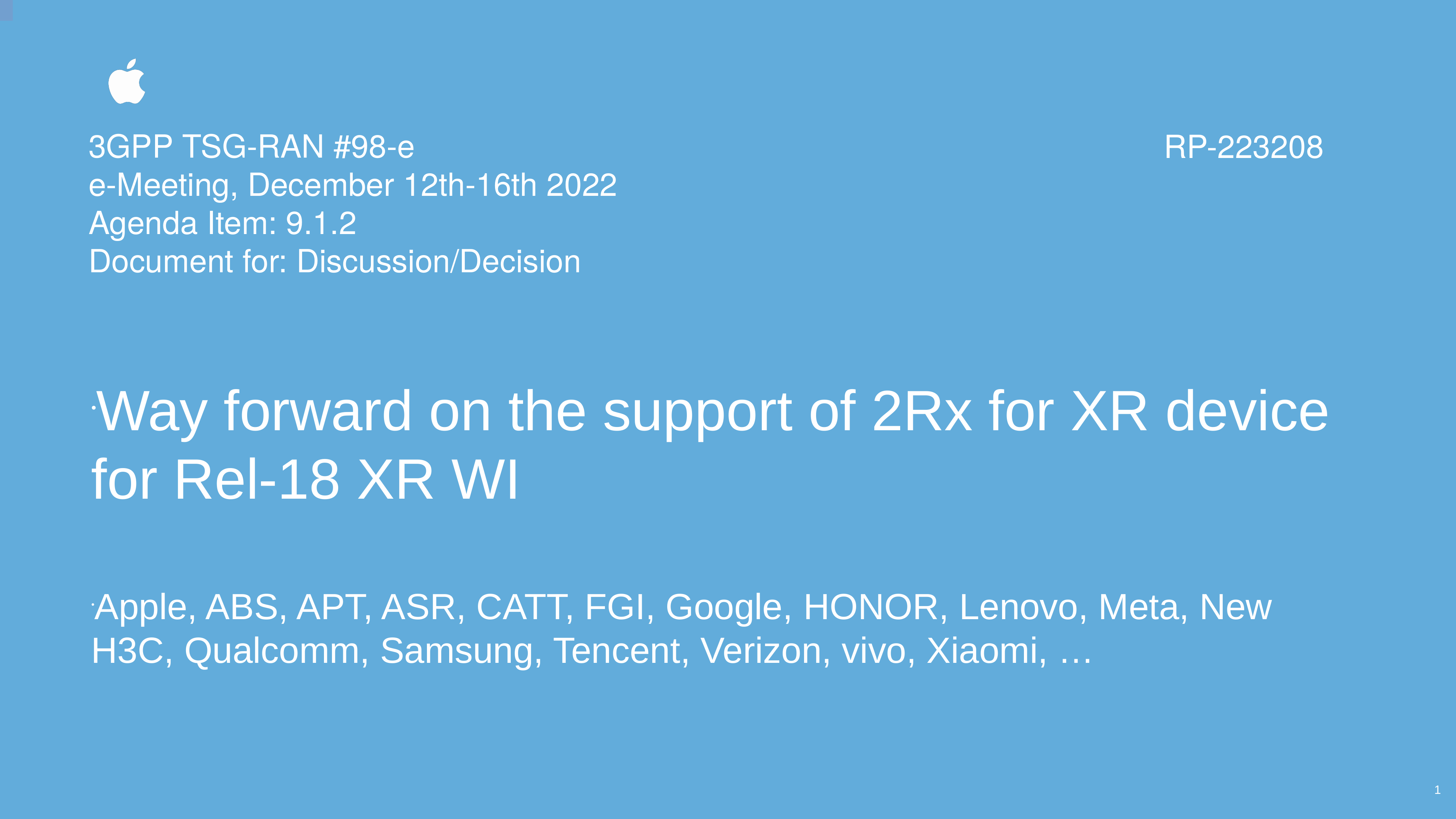

3GPP TSG-RAN #98-e
e-Meeting, December 12th-16th 2022
Agenda Item: 9.1.2
Document for: Discussion/Decision
RP-223208

Way forward on the support of 2Rx for XR device for Rel-18 XR WI

Apple, ABS, APT, ASR, CATT, FGI, Google, HONOR, Lenovo, Meta, New H3C, Qualcomm, Samsung, Tencent, Verizon, vivo, Xiaomi, …
1